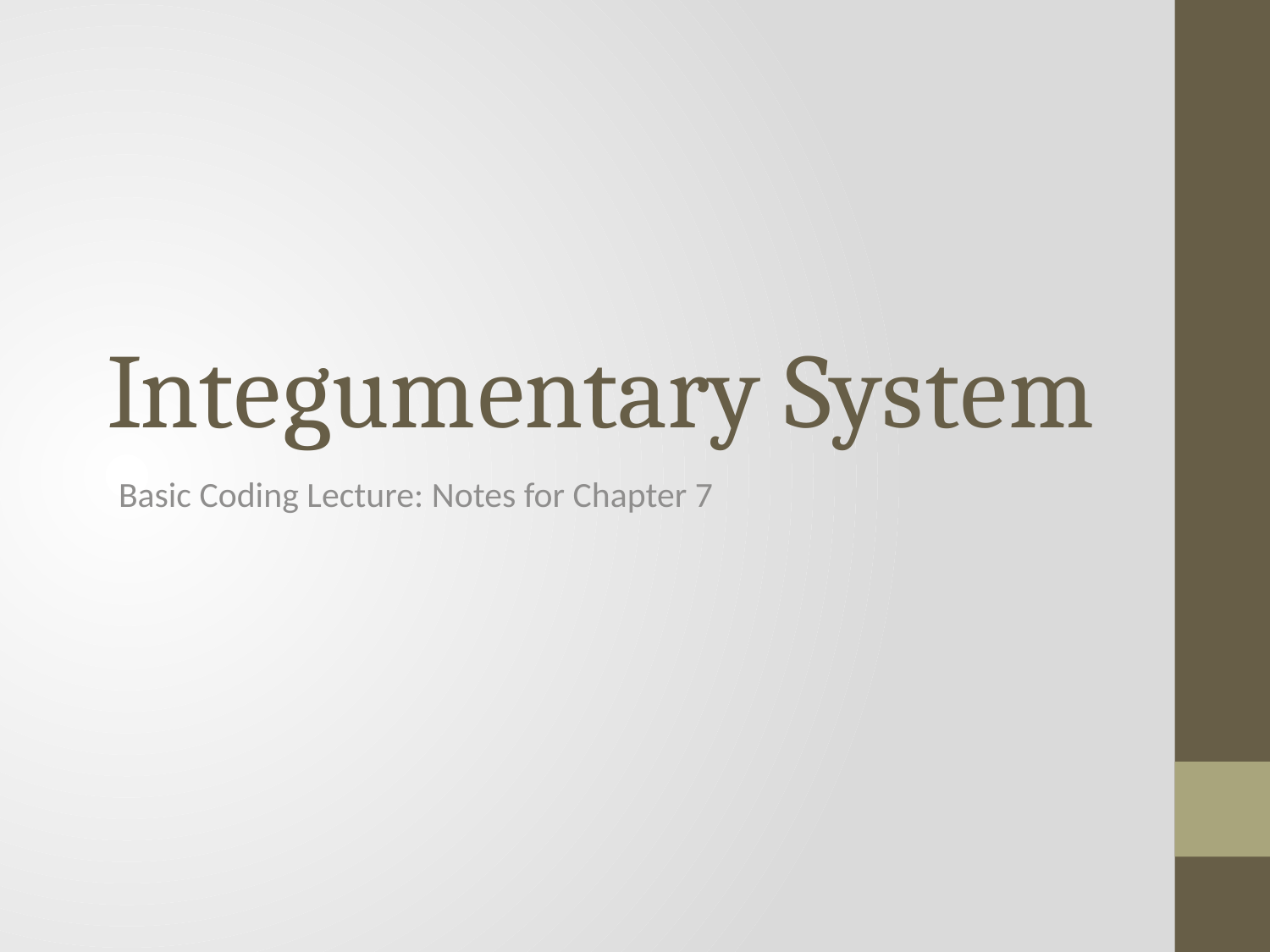

# Integumentary System
Basic Coding Lecture: Notes for Chapter 7